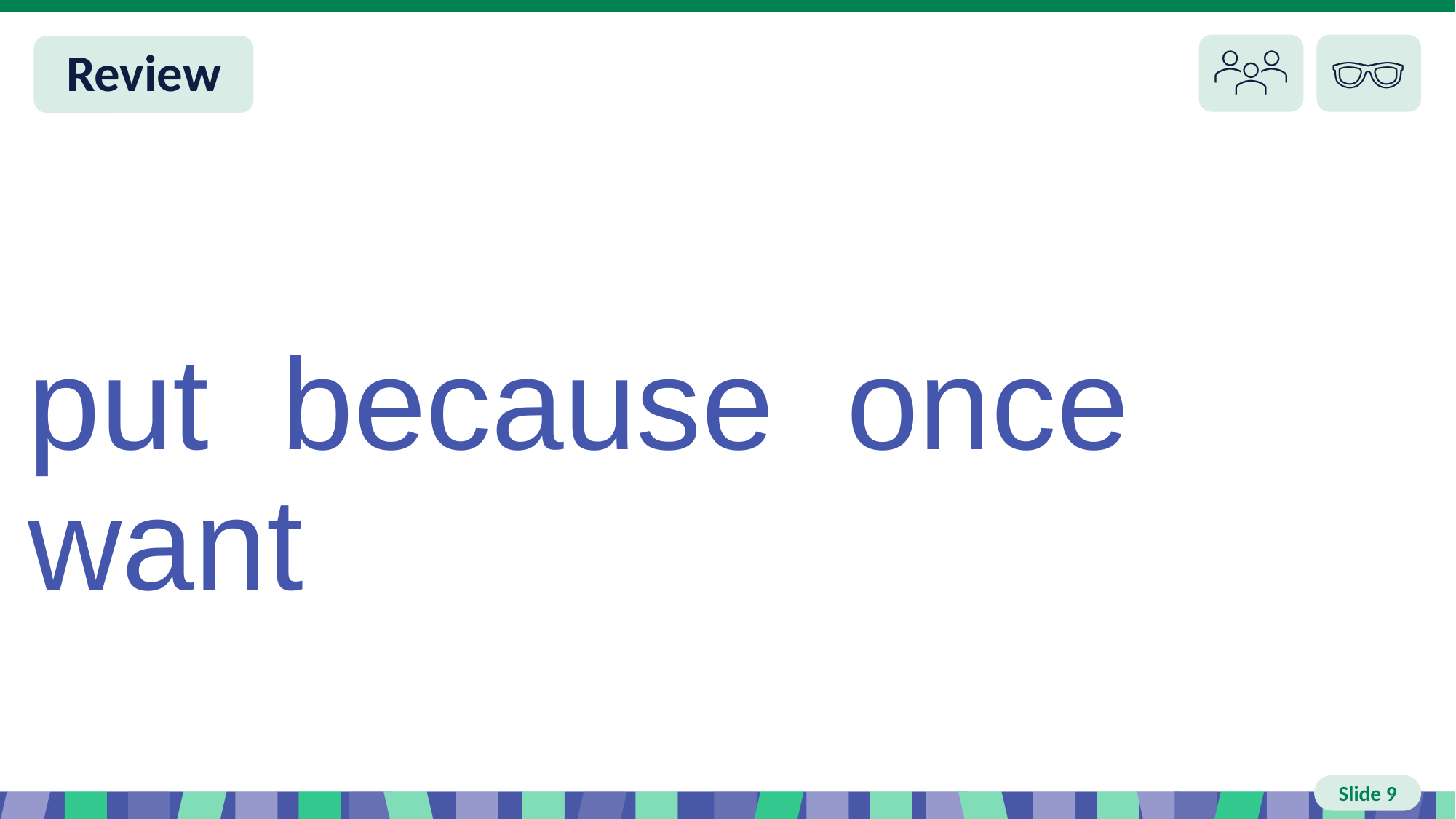

# Slide 9 Review
put  because  once  want